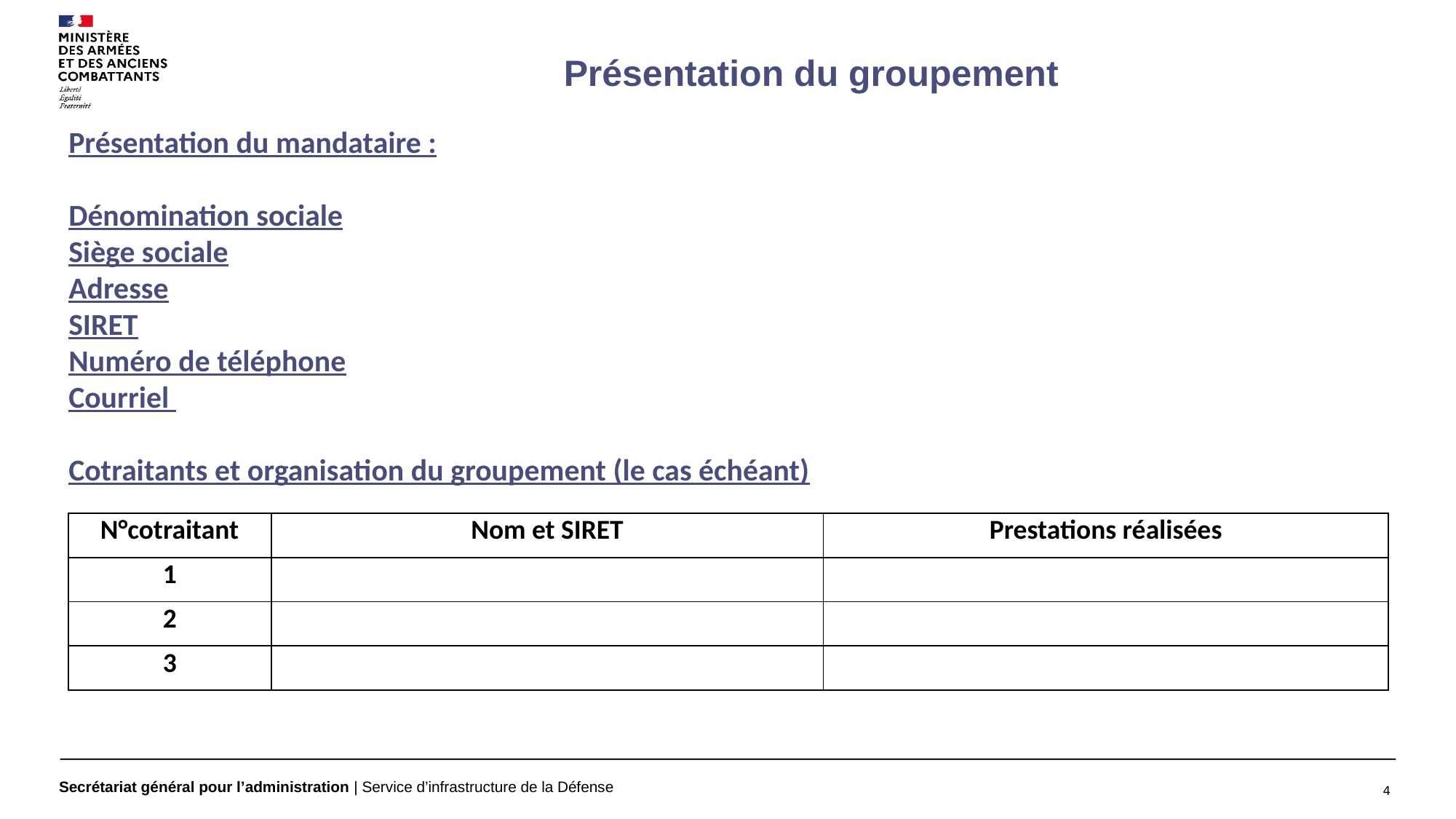

# Présentation du groupement
Présentation du mandataire :

Dénomination sociale
Siège sociale
Adresse
SIRET
Numéro de téléphone
Courriel

Cotraitants et organisation du groupement (le cas échéant)

| N°cotraitant | Nom et SIRET | Prestations réalisées |
| --- | --- | --- |
| 1 |  |  |
| 2 |  |  |
| 3 |  |  |
4